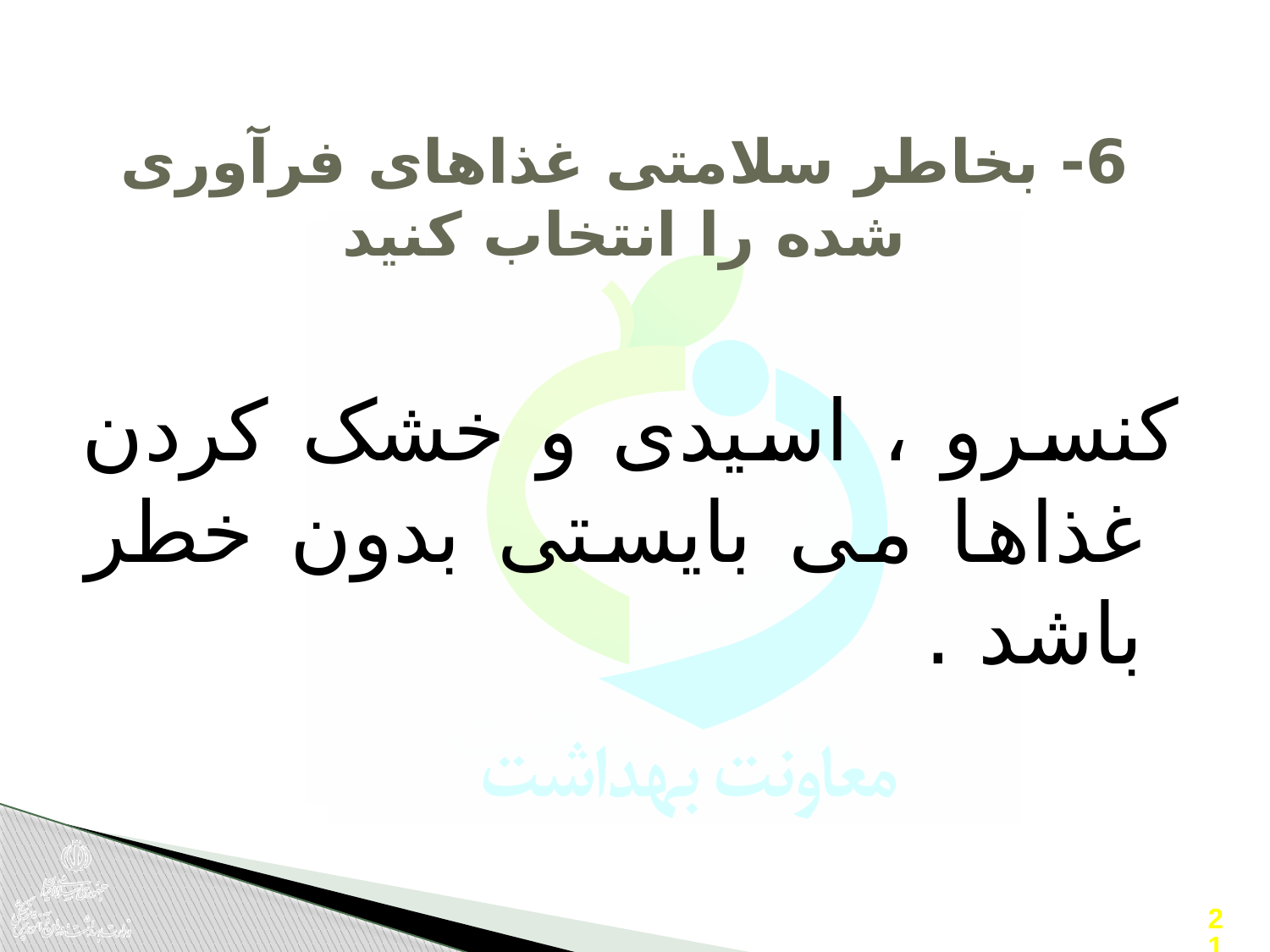

# 6- بخاطر سلامتی غذاهای فرآوری شده را انتخاب کنید
کنسرو ، اسیدی و خشک کردن غذاها می بایستی بدون خطر باشد .
21